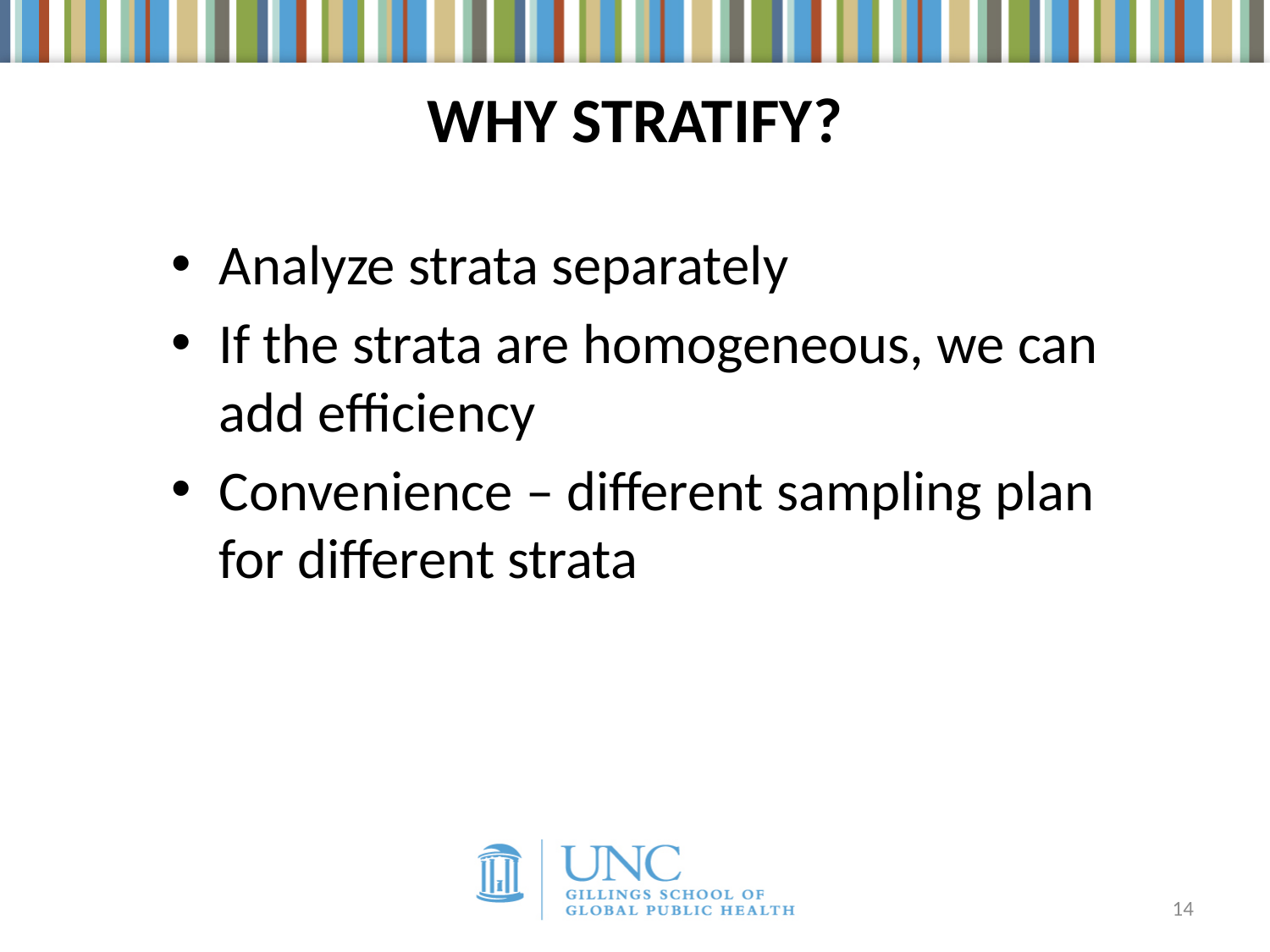

# WHY STRATIFY?
Analyze strata separately
If the strata are homogeneous, we can add efficiency
Convenience – different sampling plan for different strata
14